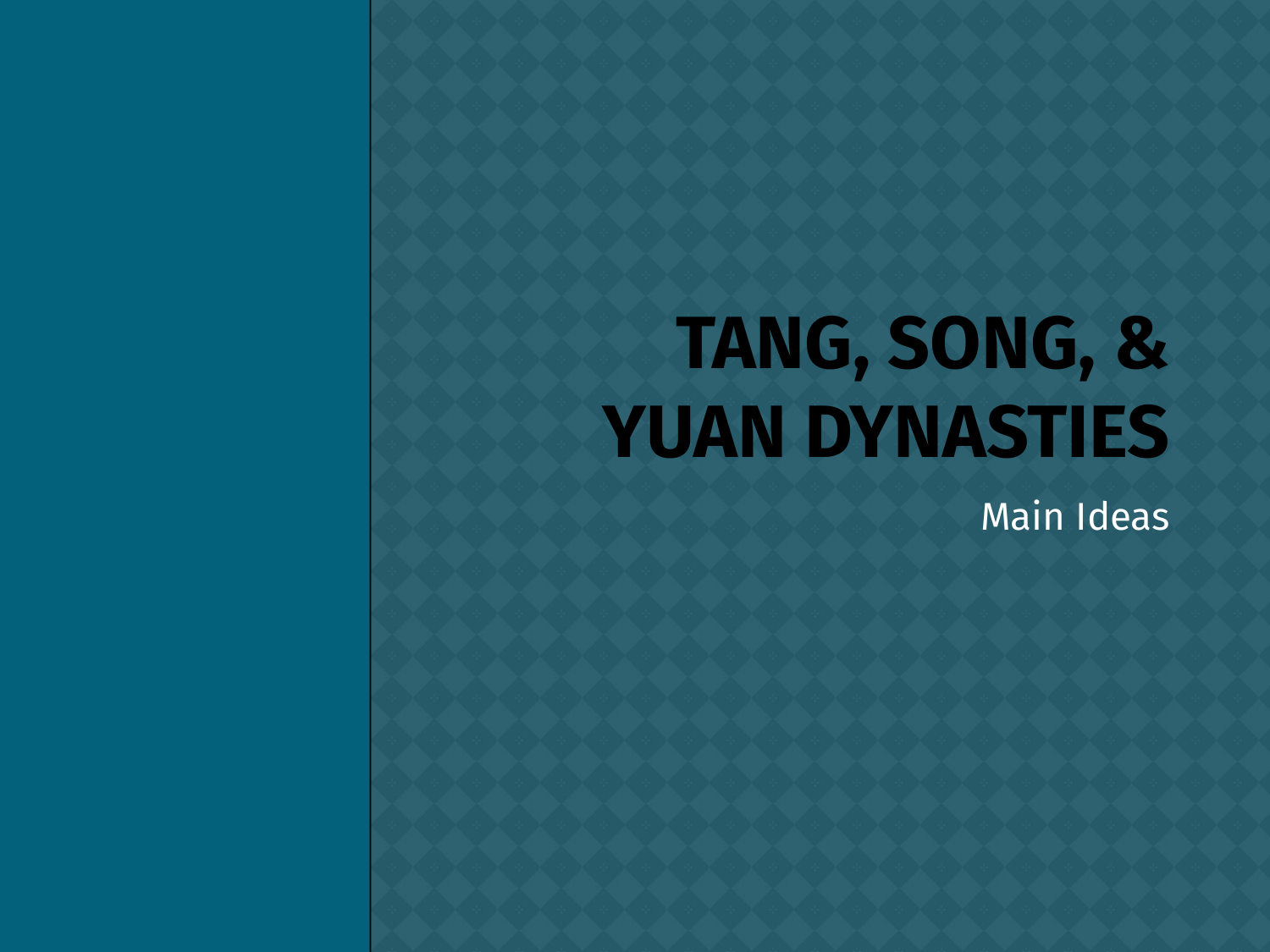

# Tang, Song, & Yuan Dynasties
Main Ideas